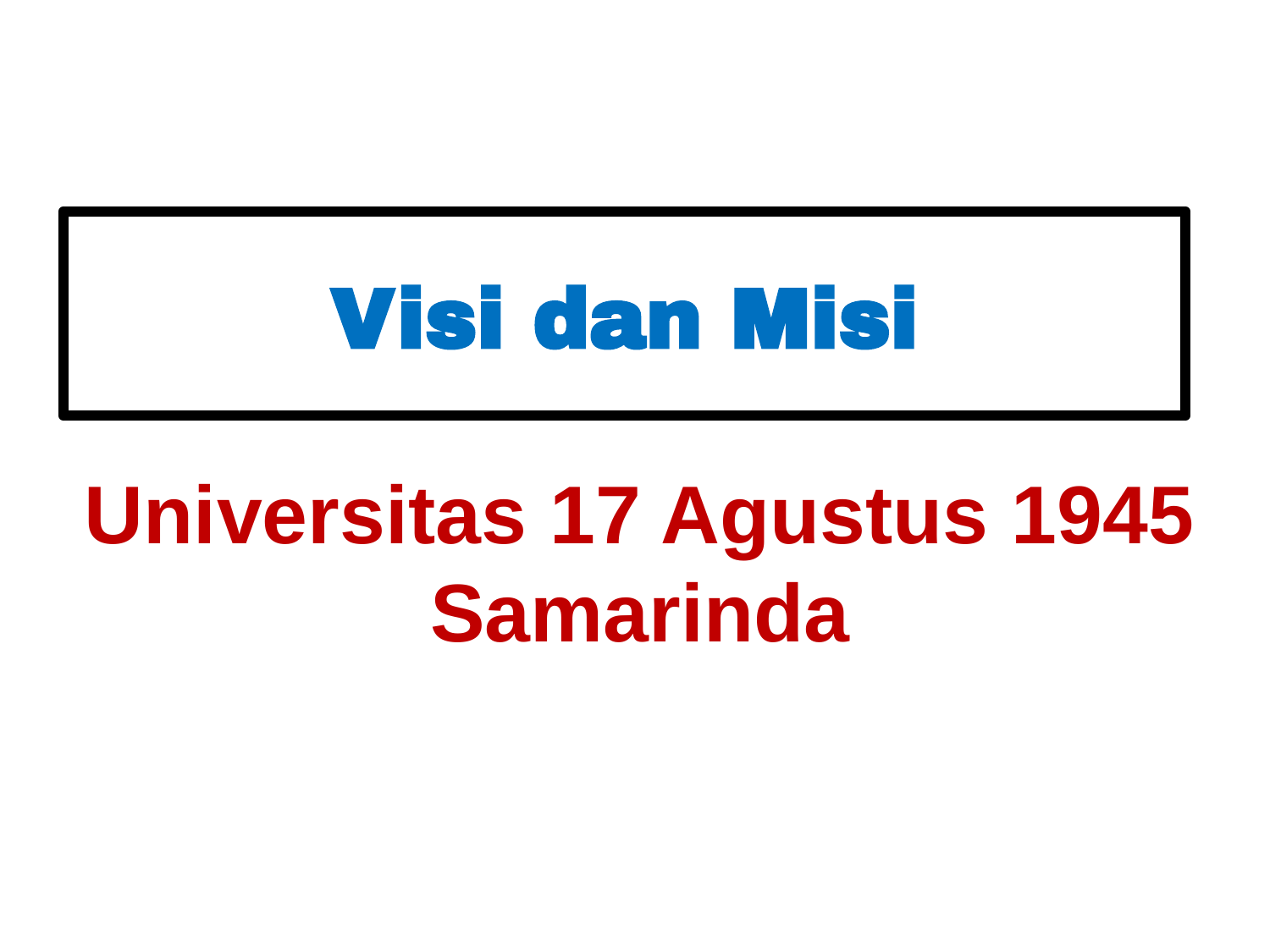

# Visi dan Misi
Universitas 17 Agustus 1945 Samarinda